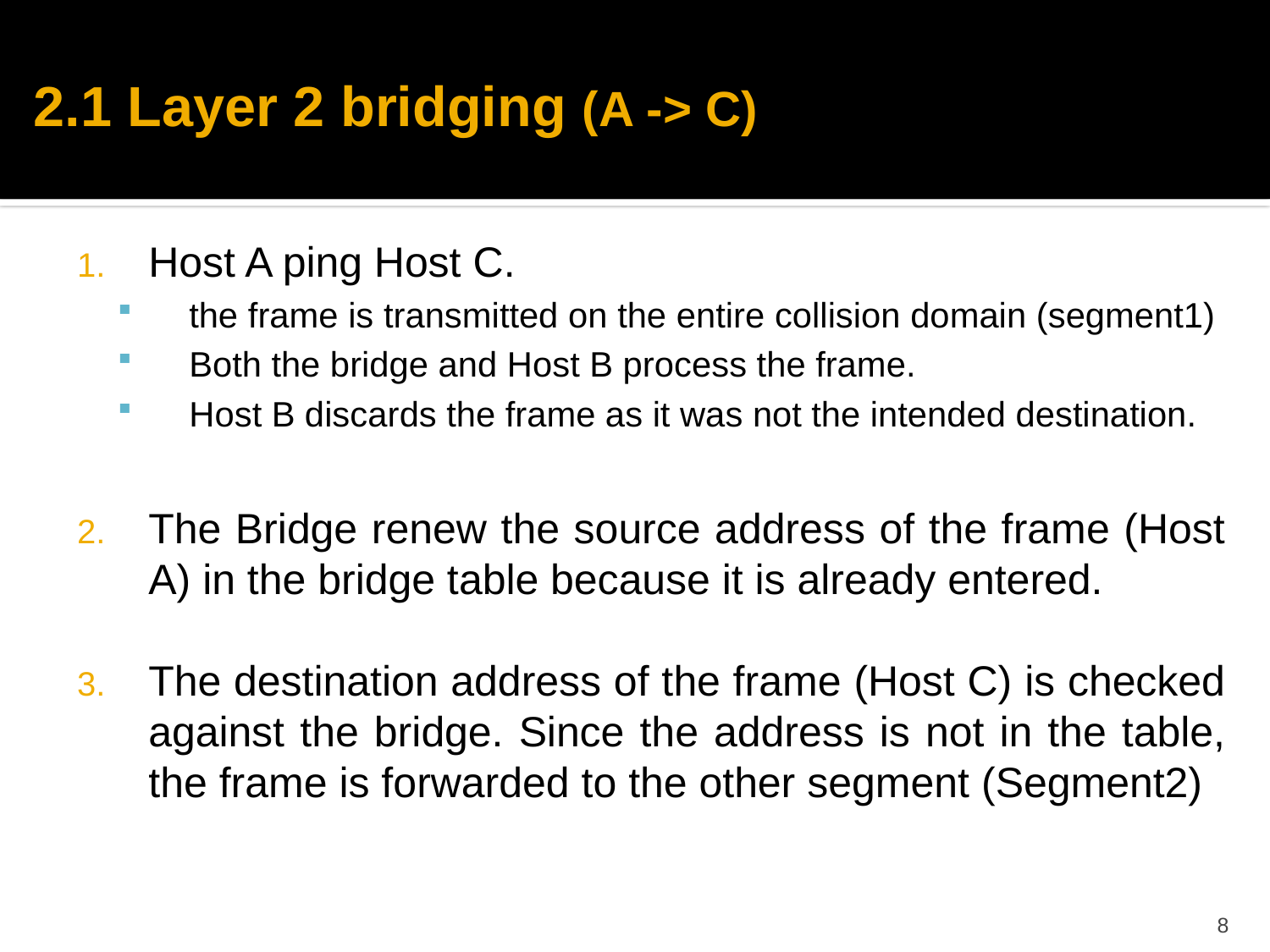

# 2.1 Layer 2 bridging (A -> C)
Host A ping Host C.
the frame is transmitted on the entire collision domain (segment1)
Both the bridge and Host B process the frame.
Host B discards the frame as it was not the intended destination.

The Bridge renew the source address of the frame (Host A) in the bridge table because it is already entered.

The destination address of the frame (Host C) is checked against the bridge. Since the address is not in the table, the frame is forwarded to the other segment (Segment2)
8